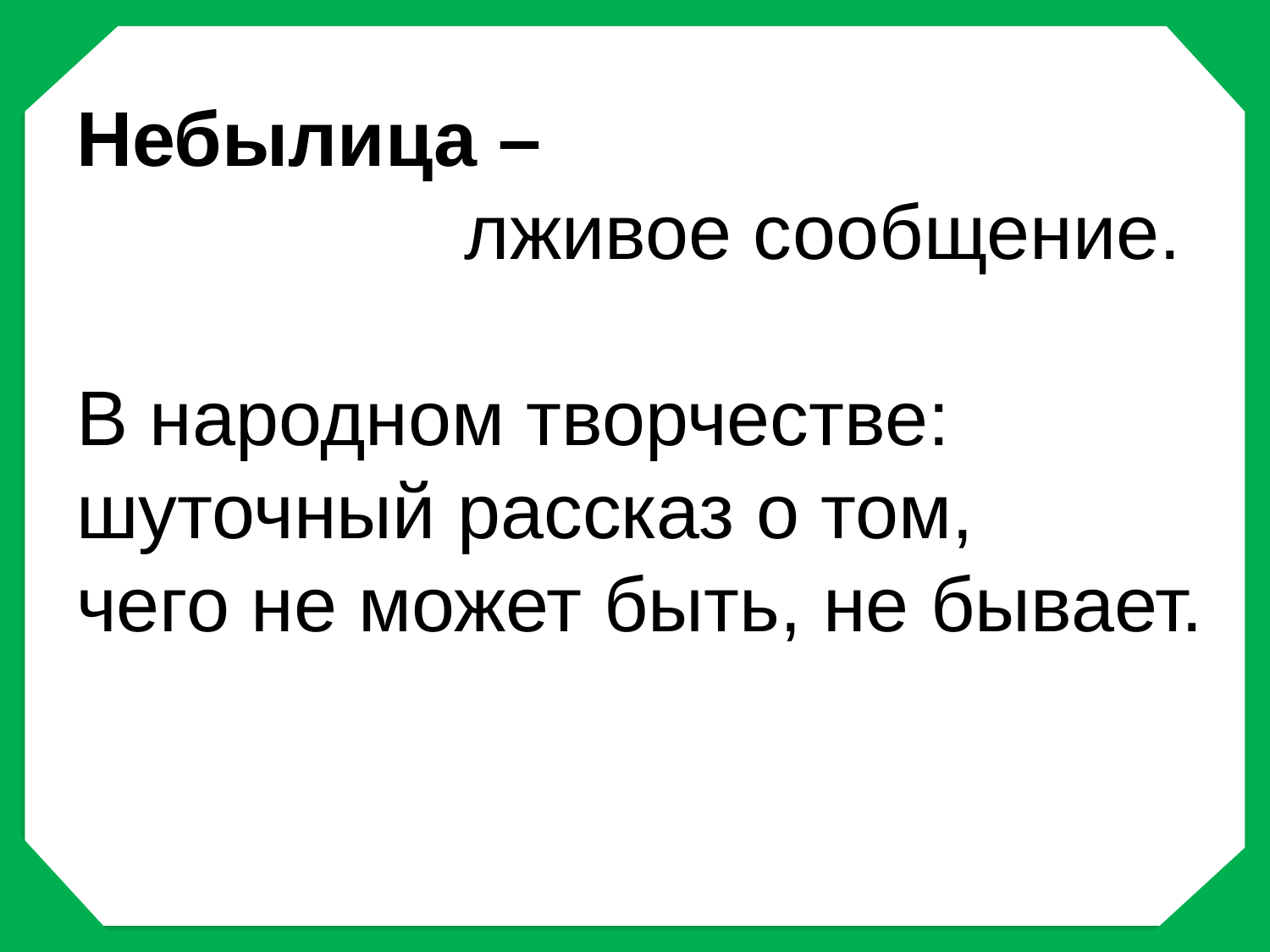

# Небылица – лживое сообщение. В народном творчестве: шуточный рассказ о том, чего не может быть, не бывает.